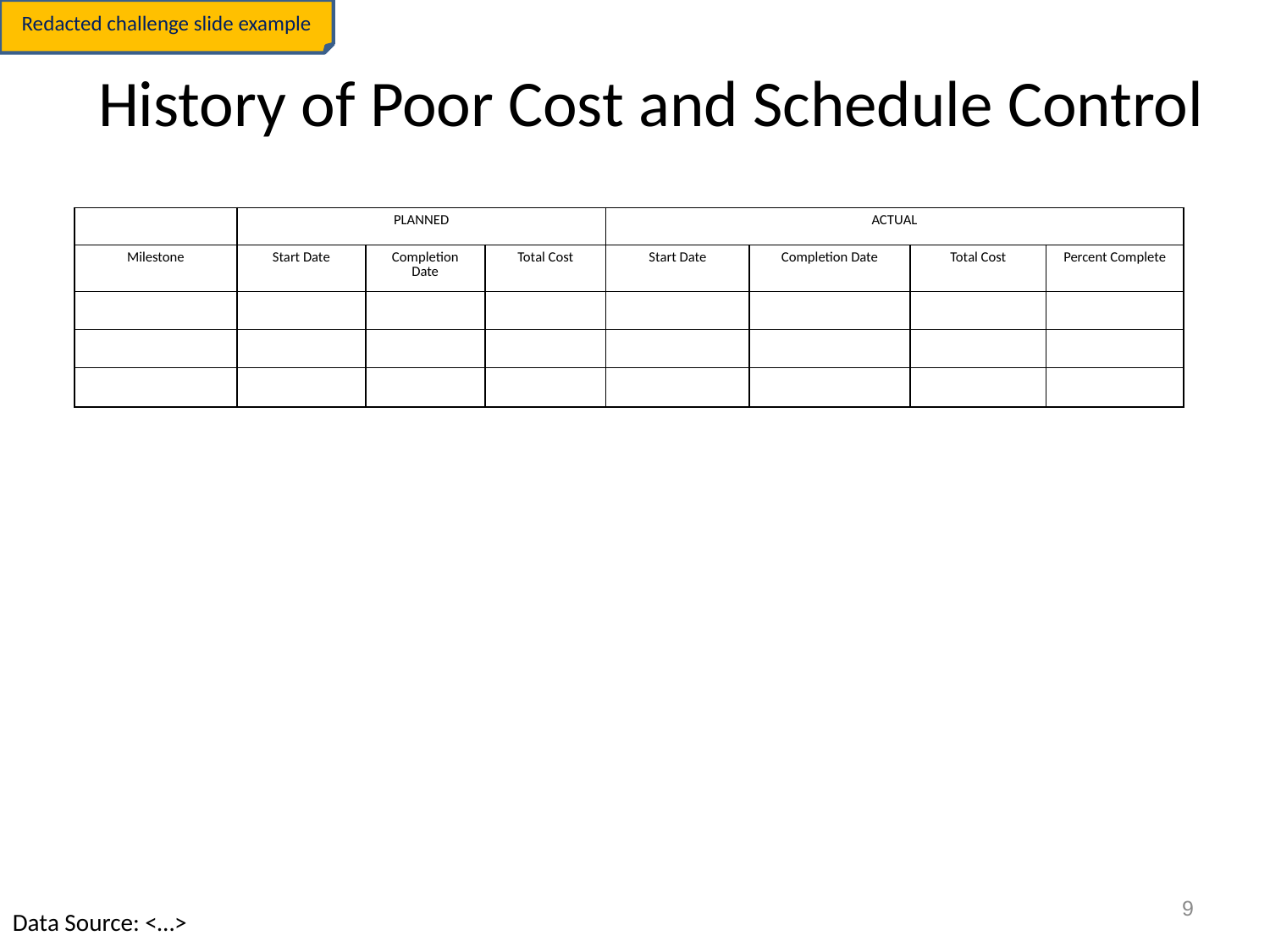

Redacted challenge slide example
# History of Poor Cost and Schedule Control
Incident Management, Analysis, and Reporting System (IMARS)
|  | PLANNED |  |  | ACTUAL |  |  |  |
| --- | --- | --- | --- | --- | --- | --- | --- |
| Milestone | Start Date | Completion Date | Total Cost | Start Date | Completion Date | Total Cost | Percent Complete |
|  |  |  |  |  |  |  |  |
|  |  |  |  |  |  |  |  |
|  |  |  |  |  |  |  |  |
9
Data Source: <…>